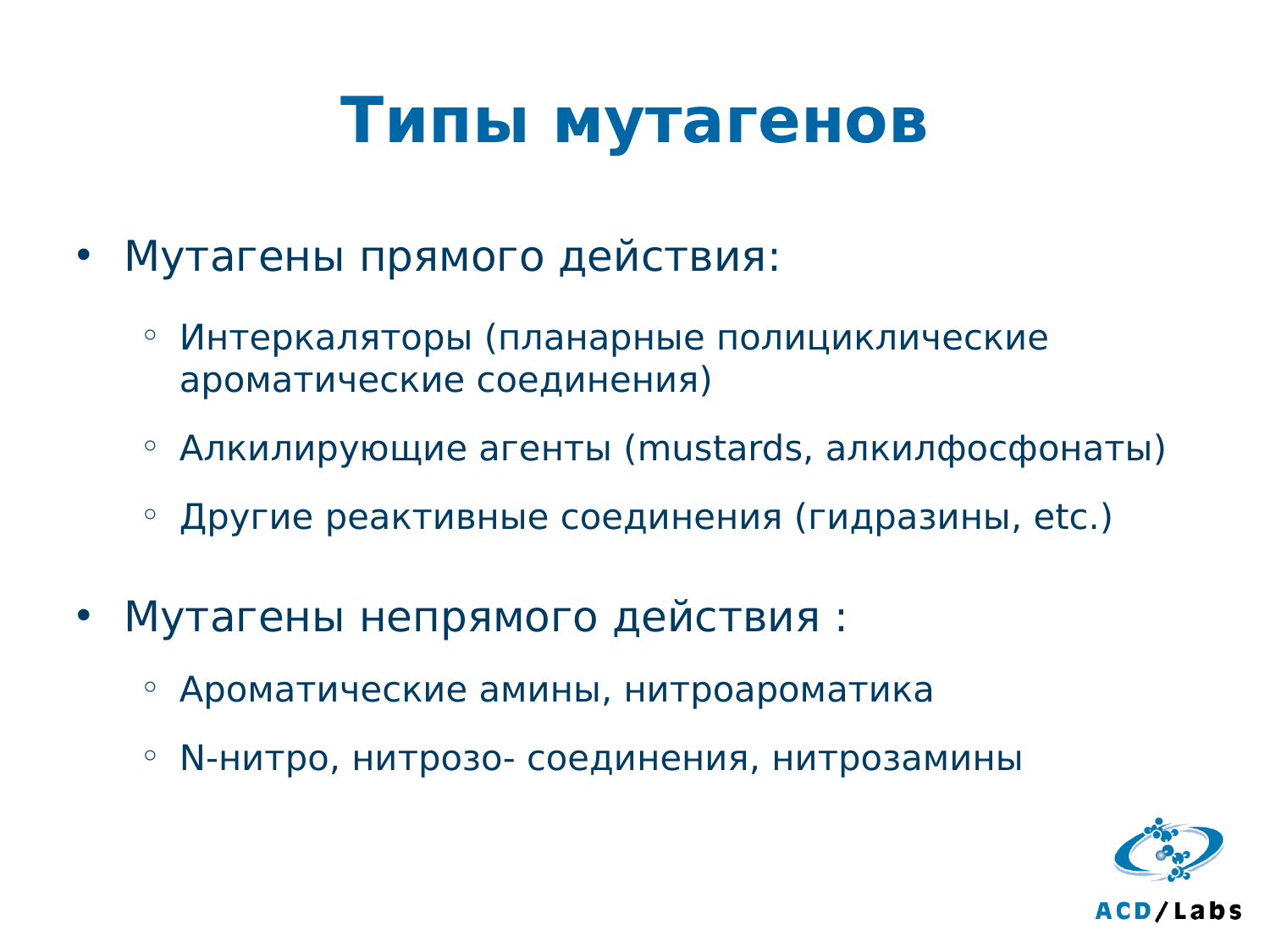

# Типы мутагенов
Мутагены прямого действия:
Интеркаляторы (планарные полициклические ароматические соединения)
Алкилирующие агенты (mustards, алкилфосфонаты)
Другие реактивные соединения (гидразины, etc.)
Мутагены непрямого действия :
Ароматические амины, нитроароматика
N-нитро, нитрозо- соединения, нитрозамины